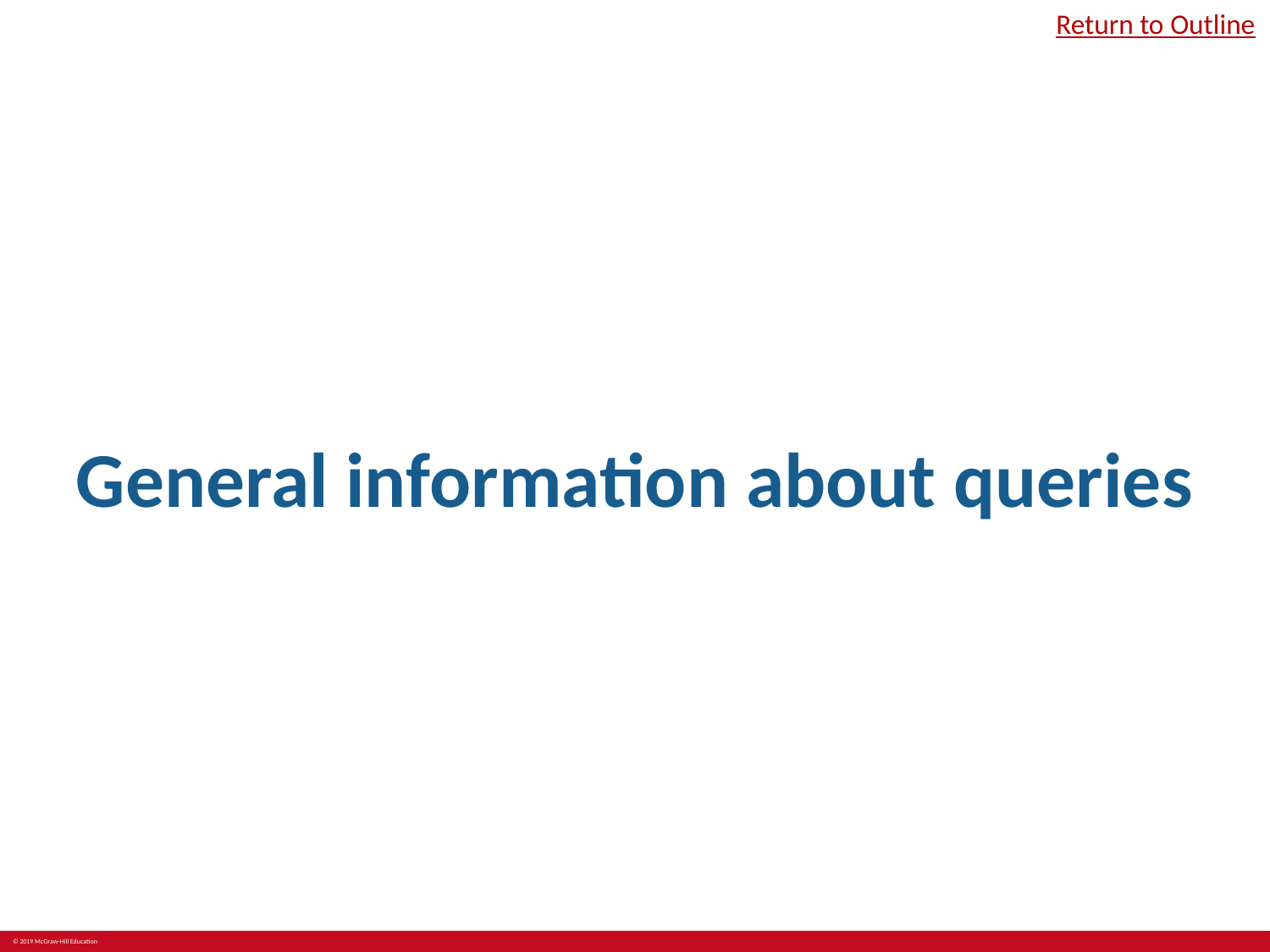

Return to Outline
# General information about queries